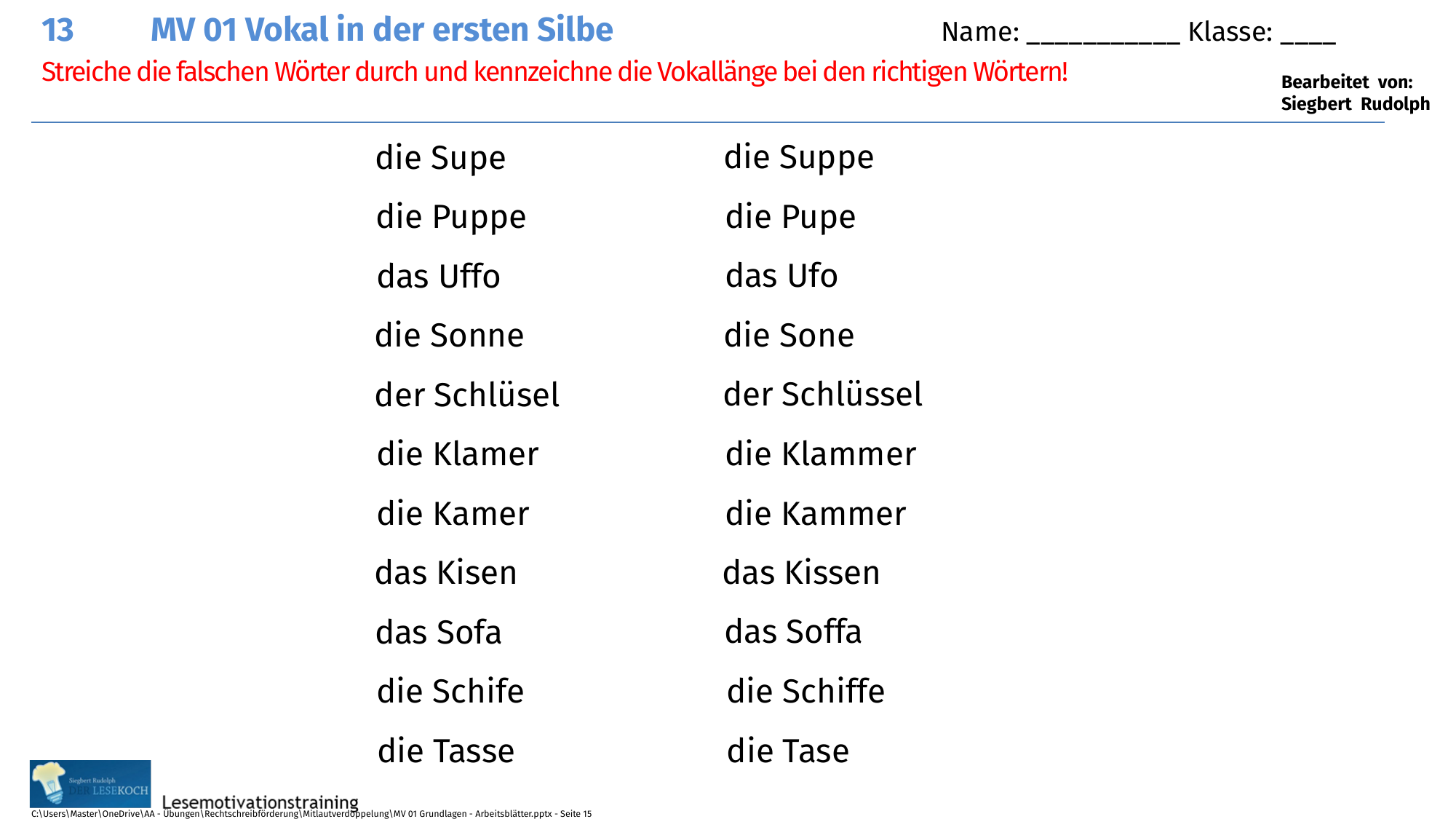

13	MV 01 Vokal in der ersten Silbe			   Name: ___________ Klasse: ____
14
Streiche die falschen Wörter durch und kennzeichne die Vokallänge bei den richtigen Wörtern!
die Suppe
die Supe
die Pupe
die Puppe
das Ufo
das Uffo
die Sone
die Sonne
der Schlüssel
der Schlüsel
die Klammer
die Klamer
die Kammer
die Kamer
das Kissen
das Kisen
das Soffa
das Sofa
die Schiffe
die Schife
die Tasse
die Tase

C:\Users\Master\OneDrive\AA - Übungen\Rechtschreibförderung\Mitlautverdoppelung\MV 01 Grundlagen - Arbeitsblätter.pptx - Seite 15